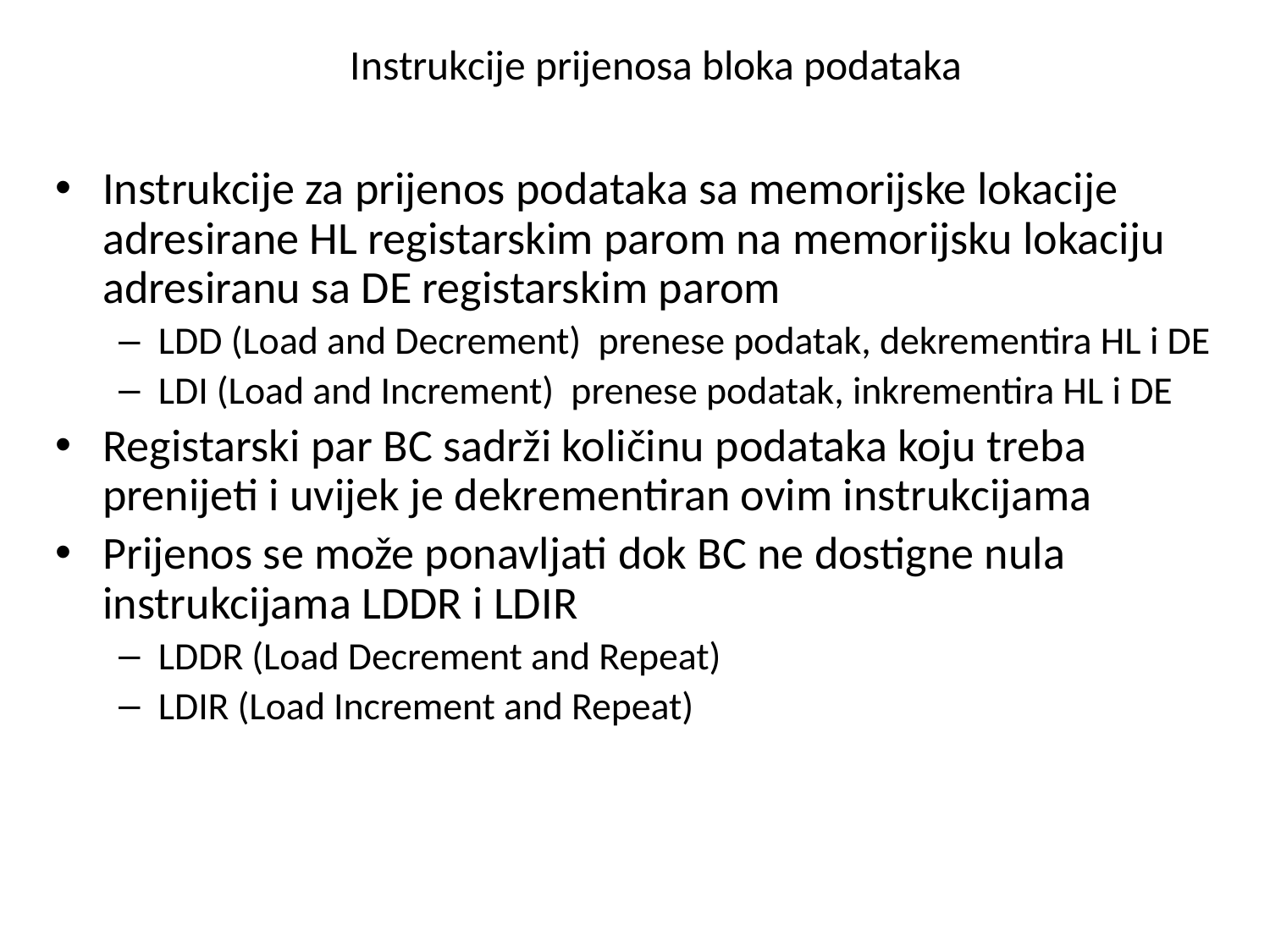

# Instrukcije prijenosa bloka podataka
Instrukcije za prijenos podataka sa memorijske lokacije adresirane HL registarskim parom na memorijsku lokaciju adresiranu sa DE registarskim parom
LDD (Load and Decrement)  prenese podatak, dekrementira HL i DE
LDI (Load and Increment)  prenese podatak, inkrementira HL i DE
Registarski par BC sadrži količinu podataka koju treba prenijeti i uvijek je dekrementiran ovim instrukcijama
Prijenos se može ponavljati dok BC ne dostigne nula instrukcijama LDDR i LDIR
LDDR (Load Decrement and Repeat)
LDIR (Load Increment and Repeat)